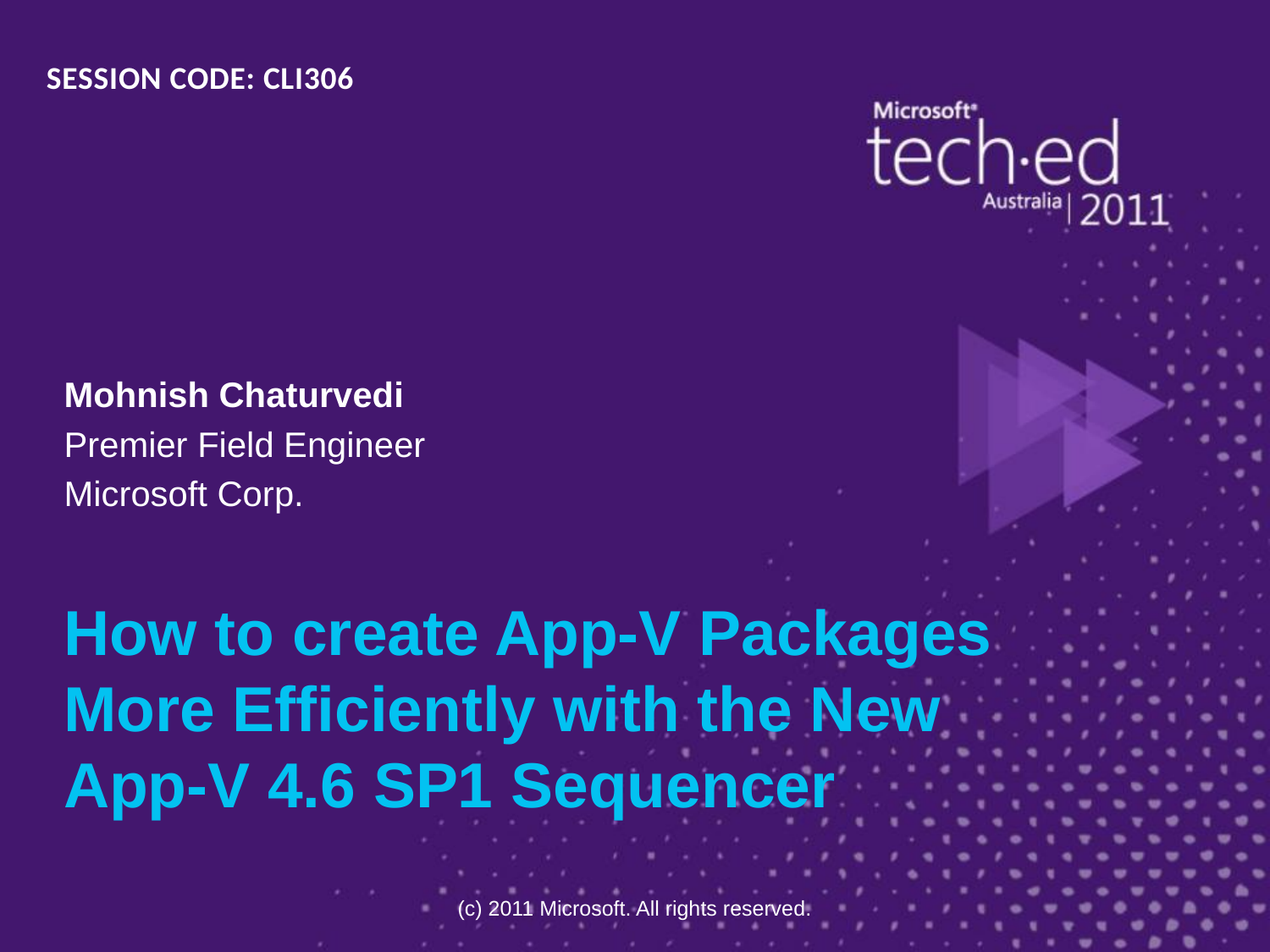

SESSION CODE: CLI306
Mohnish Chaturvedi
Premier Field Engineer
Microsoft Corp.
# How to create App-V Packages More Efficiently with the New App-V 4.6 SP1 Sequencer
(c) 2011 Microsoft. All rights reserved.